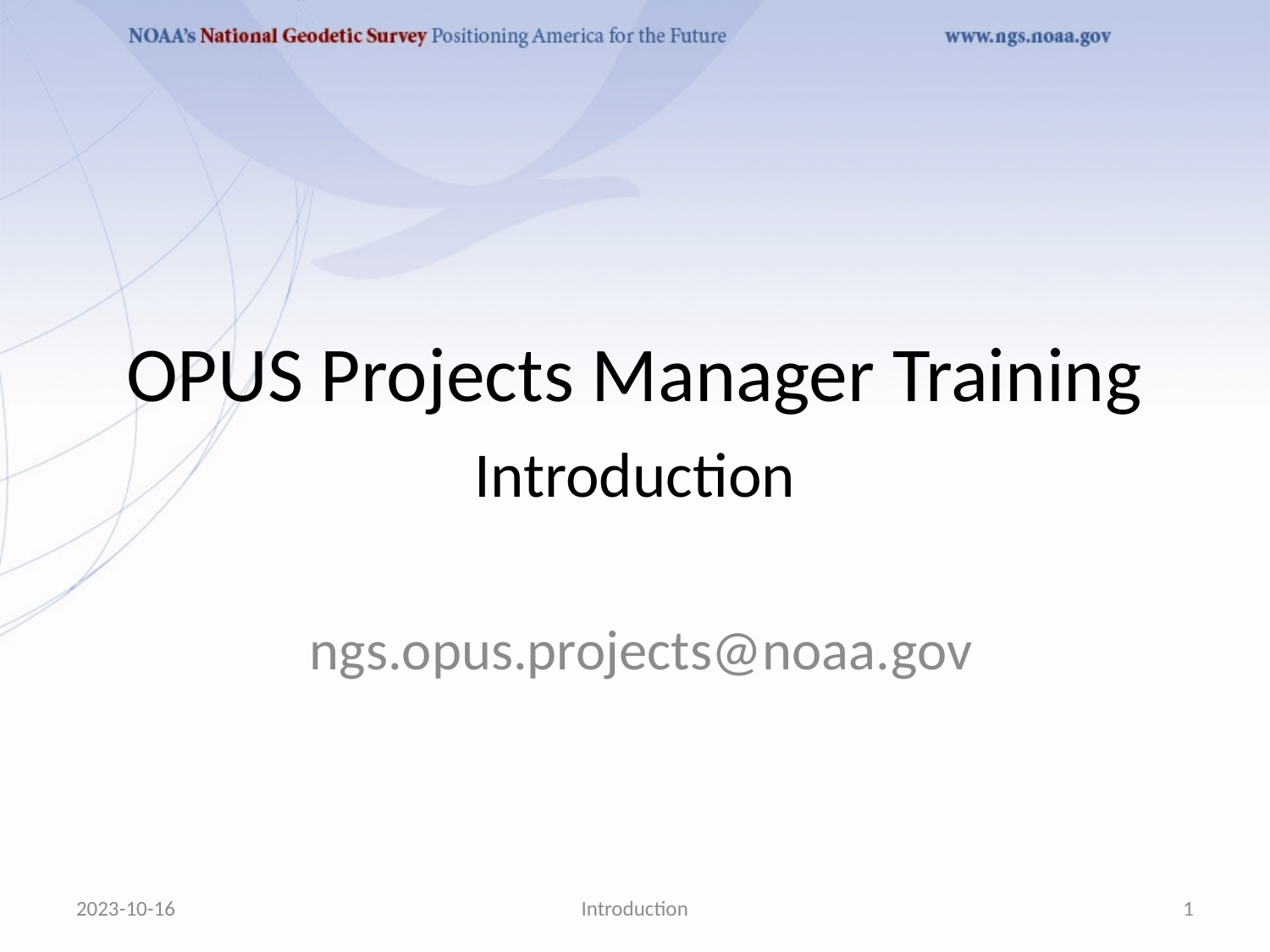

# OPUS Projects Manager Training
Introduction
 ngs.opus.projects@noaa.gov
2023-10-16
Introduction
1